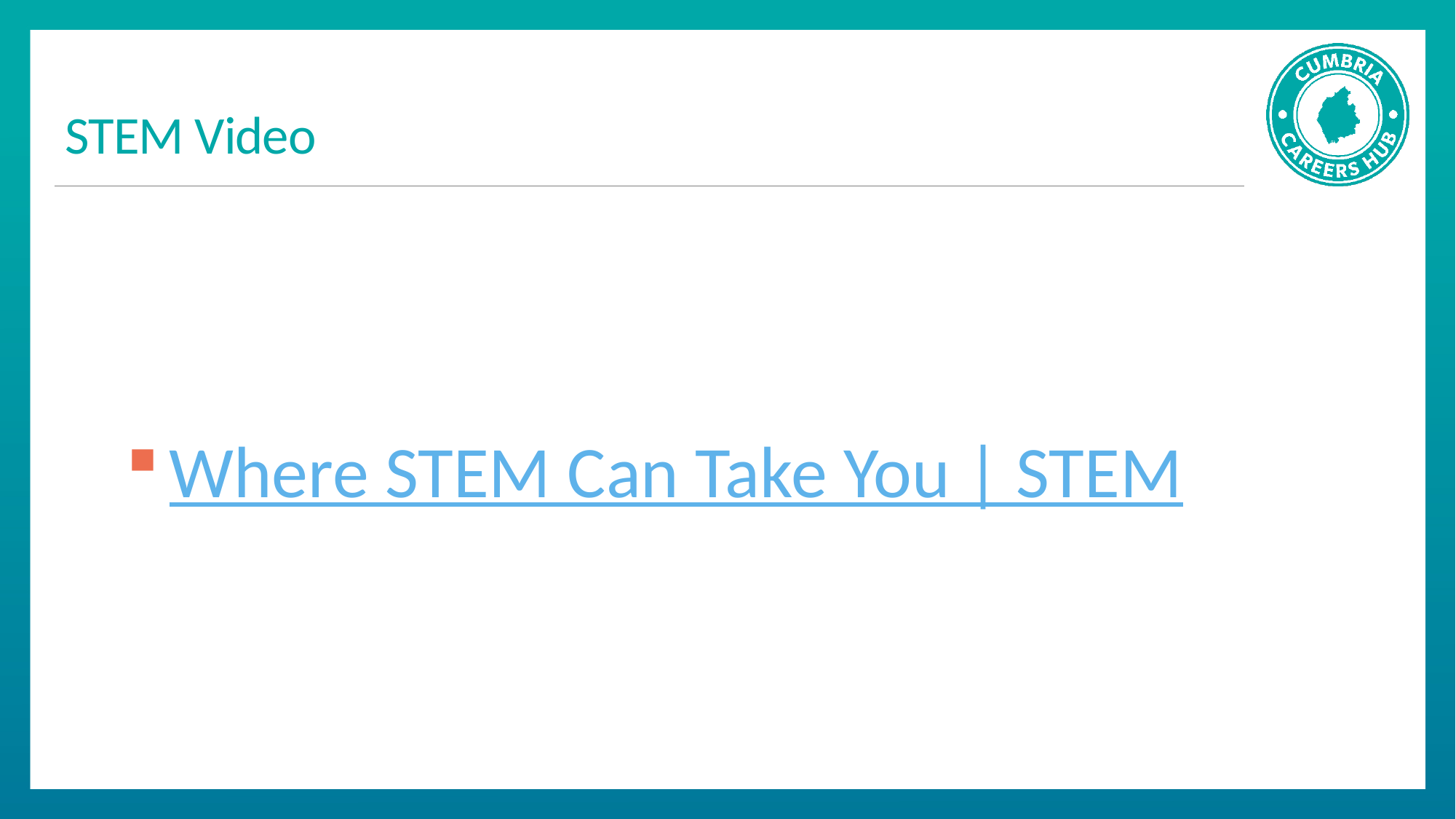

# STEM Video

Where STEM Can Take You | STEM